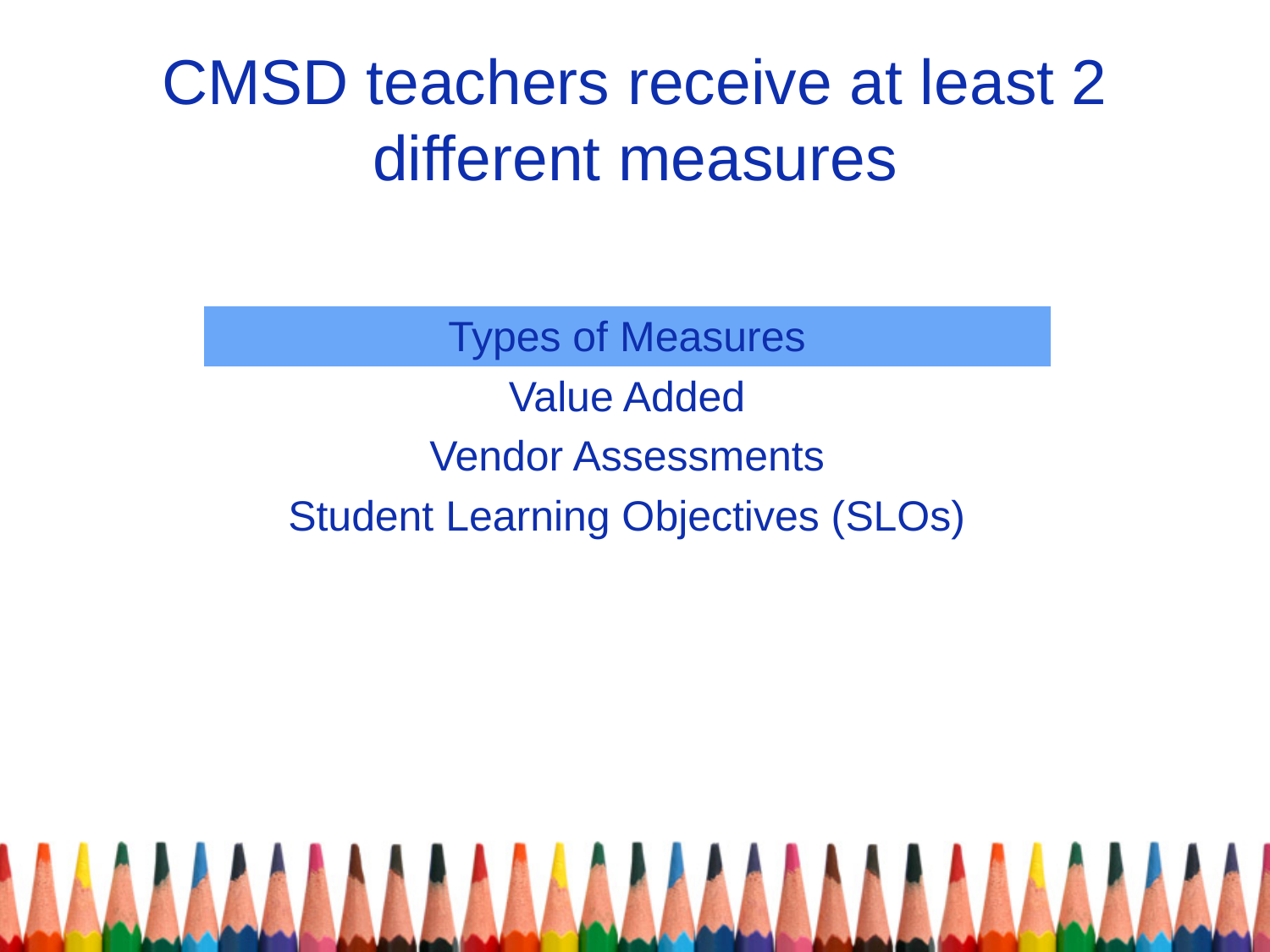

# CMSD teachers receive at least 2 different measures
| Types of Measures |
| --- |
| Value Added |
| Vendor Assessments |
| Student Learning Objectives (SLOs) |